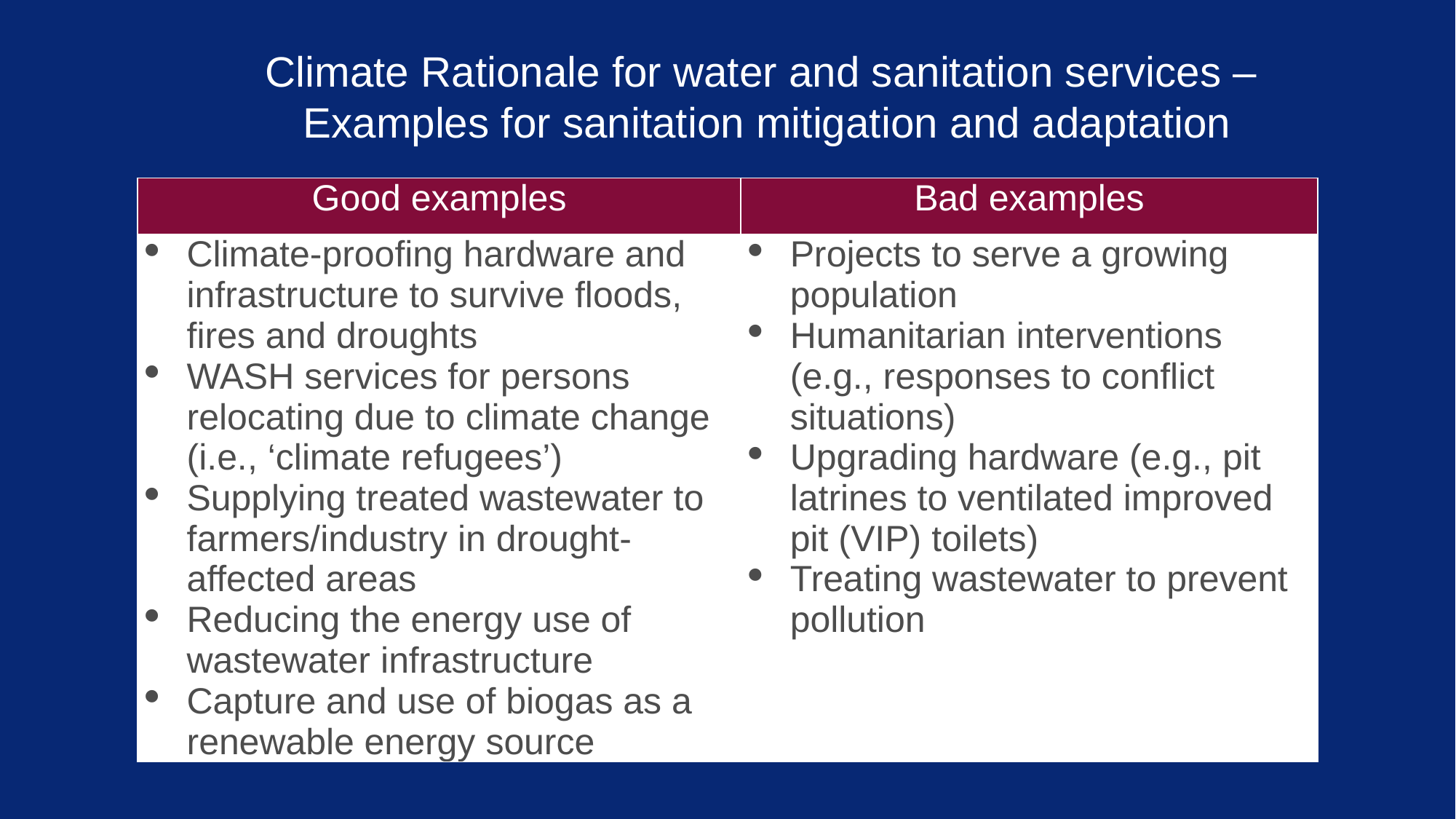

Climate Rationale for water and sanitation services –
Examples for sanitation mitigation and adaptation
| Good examples | Bad examples |
| --- | --- |
| Climate-proofing hardware and infrastructure to survive floods, fires and droughts WASH services for persons relocating due to climate change (i.e., ‘climate refugees’) Supplying treated wastewater to farmers/industry in drought-affected areas Reducing the energy use of wastewater infrastructure Capture and use of biogas as a renewable energy source | Projects to serve a growing population Humanitarian interventions (e.g., responses to conflict situations) Upgrading hardware (e.g., pit latrines to ventilated improved pit (VIP) toilets) Treating wastewater to prevent pollution |